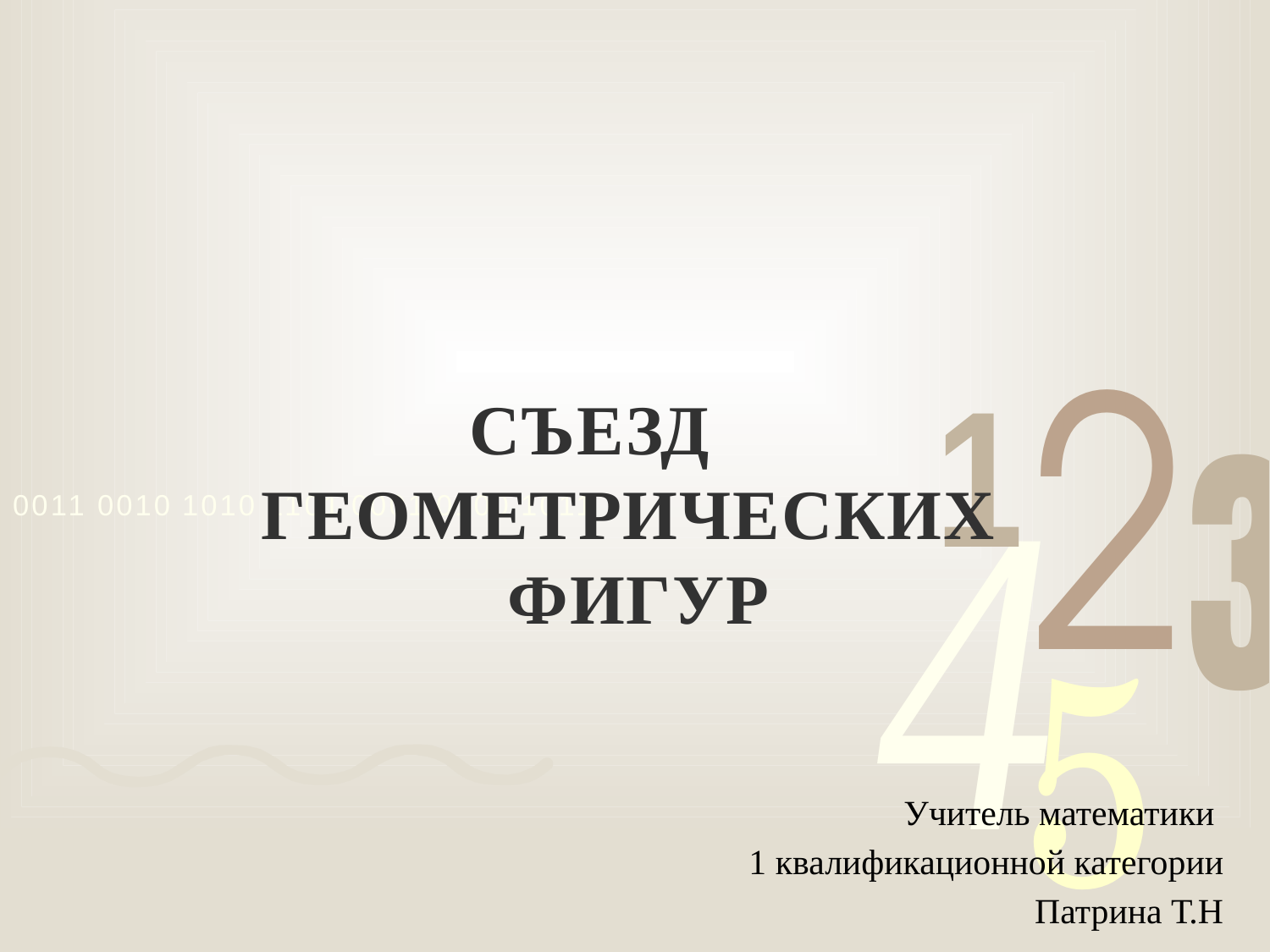

# СЪЕЗД ГЕОМЕТРИЧЕСКИХ ФИГУР
Учитель математики
1 квалификационной категории
Патрина Т.Н